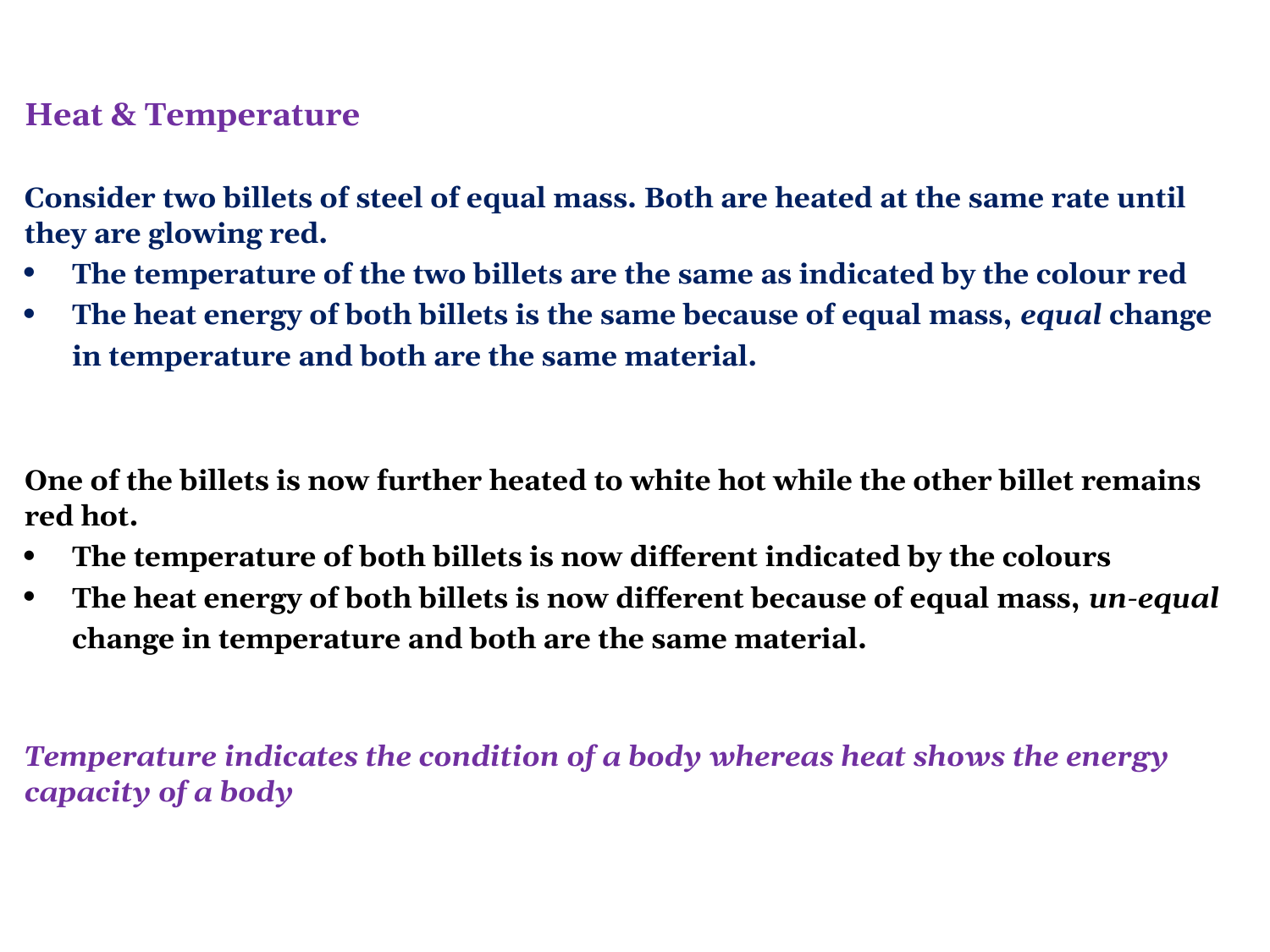

| Heat & Temperature |
| --- |
| Consider two billets of steel of equal mass. Both are heated at the same rate until they are glowing red. The temperature of the two billets are the same as indicated by the colour red The heat energy of both billets is the same because of equal mass, equal change in temperature and both are the same material. |
|  |
| One of the billets is now further heated to white hot while the other billet remains red hot. The temperature of both billets is now different indicated by the colours The heat energy of both billets is now different because of equal mass, un-equal change in temperature and both are the same material. |
|  |
| Temperature indicates the condition of a body whereas heat shows the energy capacity of a body |